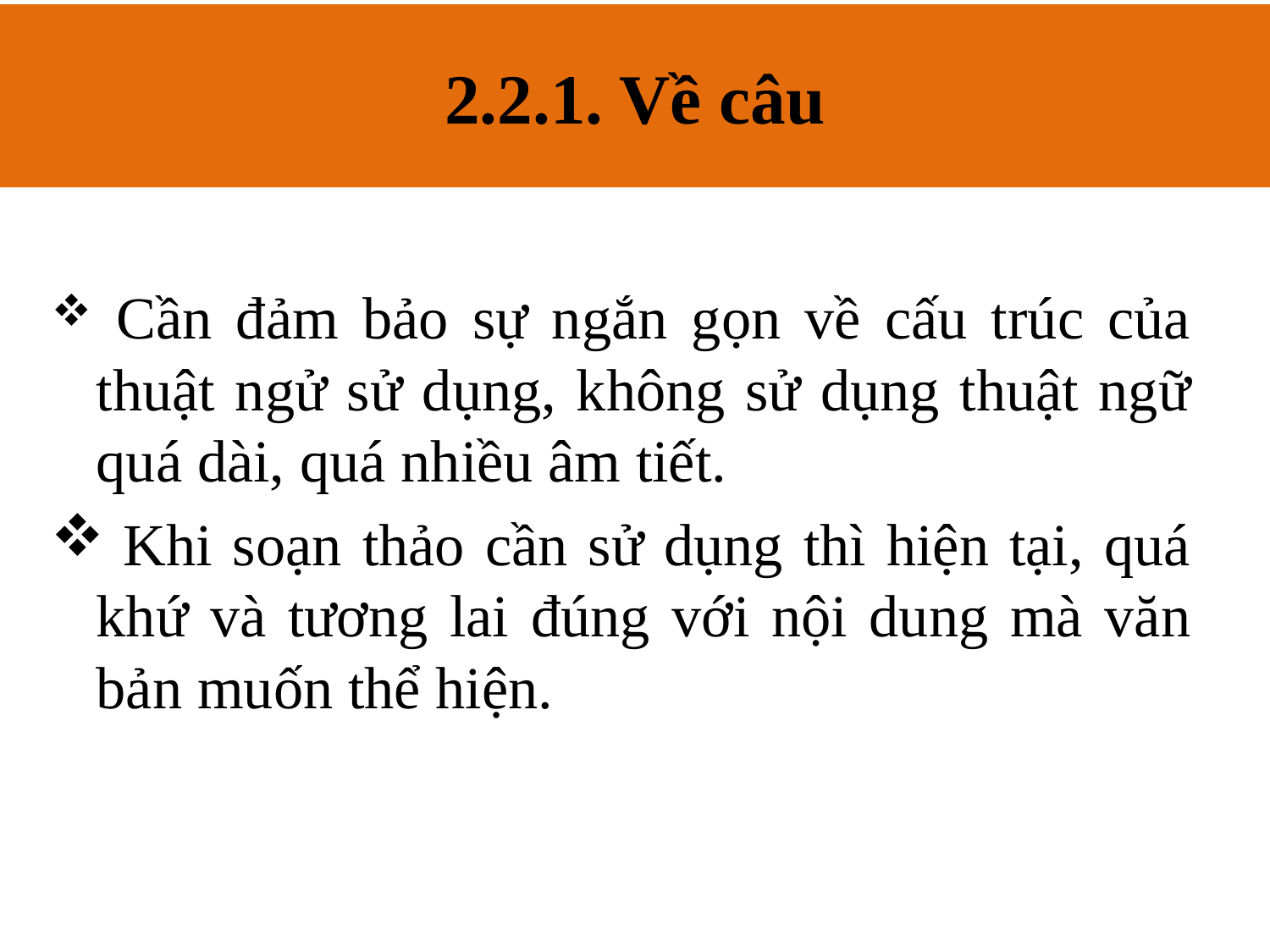

2.2.1. Về câu
# 2.2.1. Về câu
 Cần đảm bảo sự ngắn gọn về cấu trúc của thuật ngử sử dụng, không sử dụng thuật ngữ quá dài, quá nhiều âm tiết.
 Khi soạn thảo cần sử dụng thì hiện tại, quá khứ và tương lai đúng với nội dung mà văn bản muốn thể hiện.